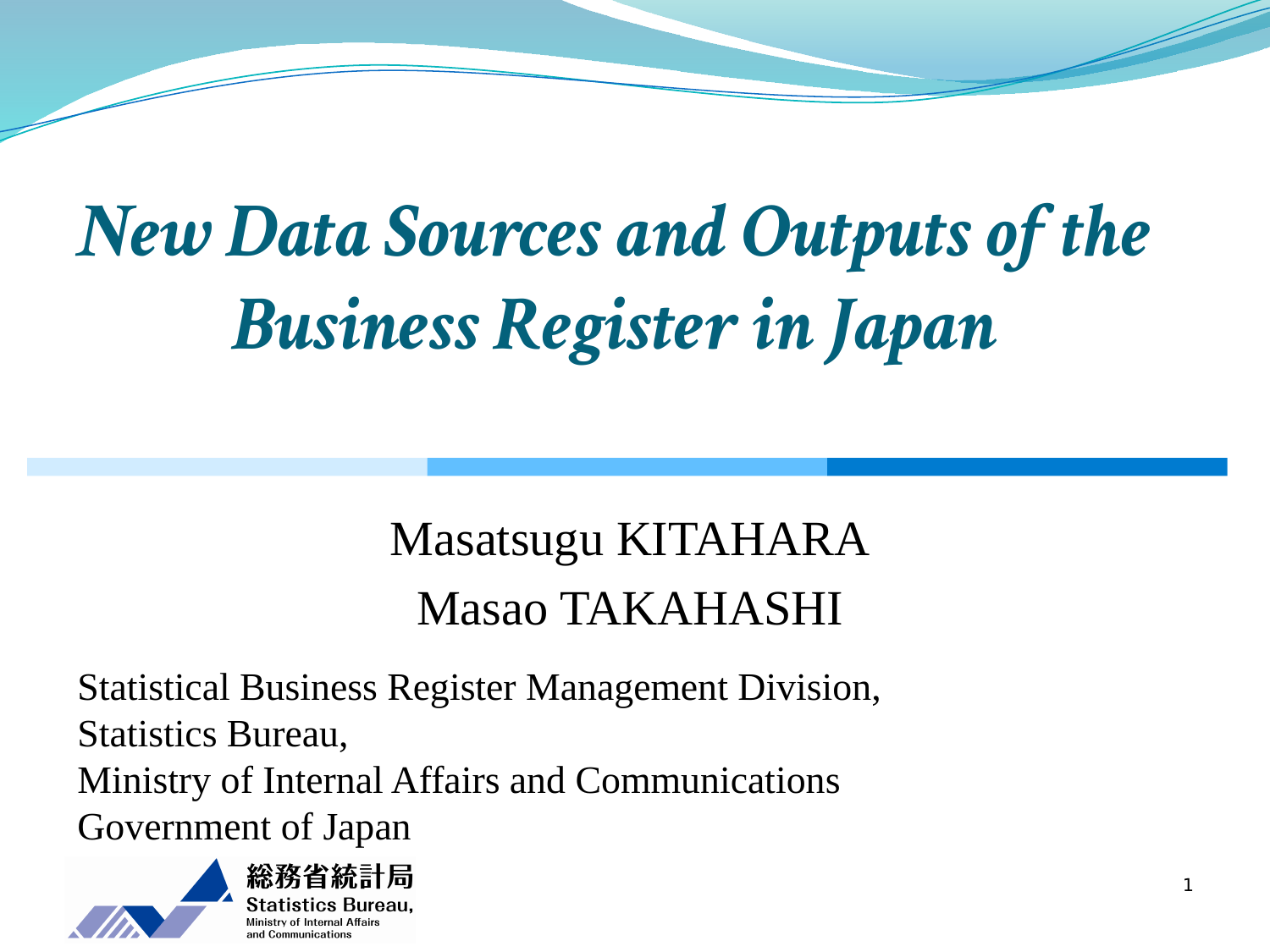

# New Data Sources and Outputs of the Business Register in Japan
Masatsugu KITAHARA
Masao TAKAHASHI
Statistical Business Register Management Division, Statistics Bureau,
Ministry of Internal Affairs and Communications
Government of Japan
1